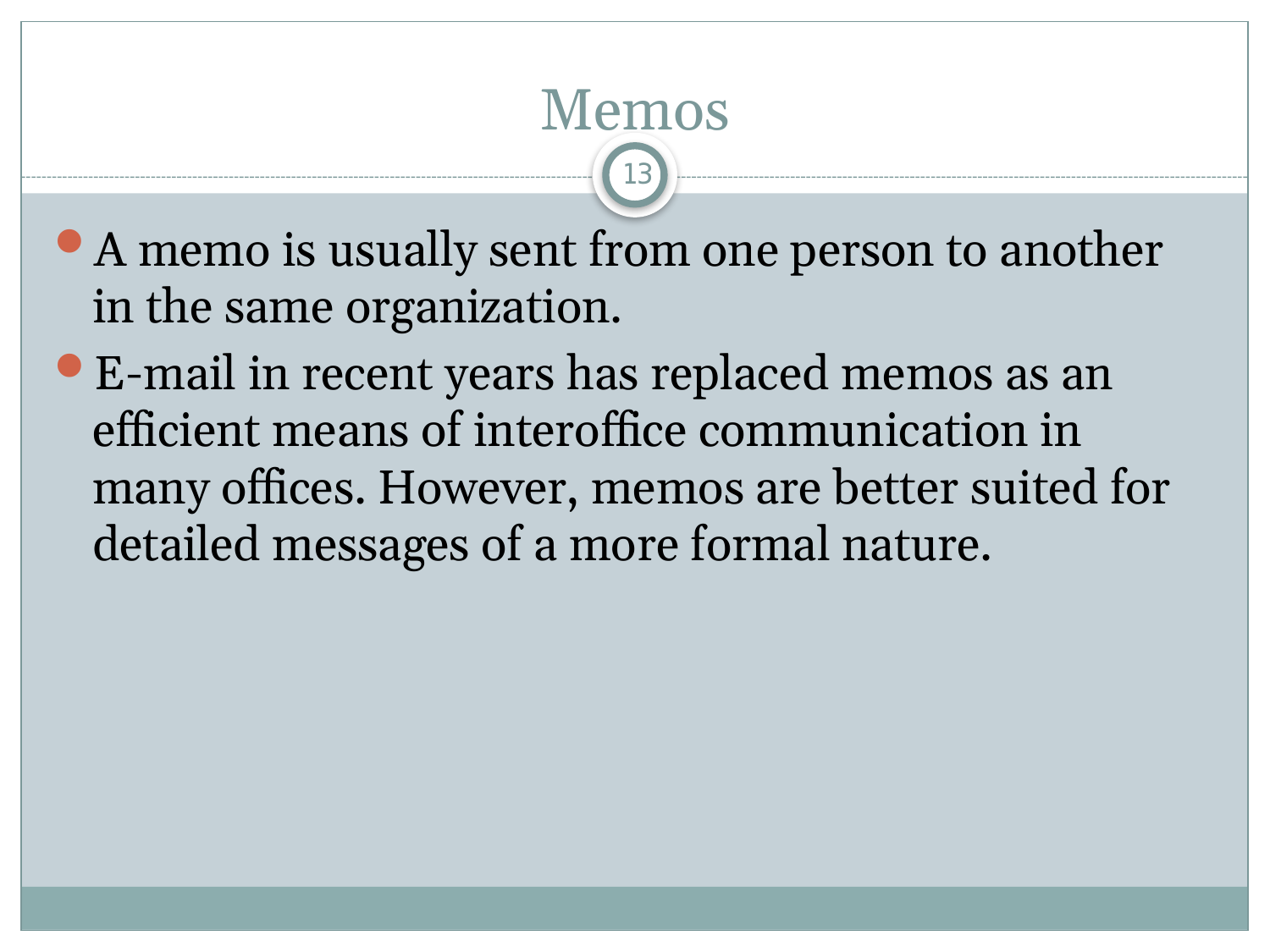

# Memos
13
A memo is usually sent from one person to another in the same organization.
E-mail in recent years has replaced memos as an efficient means of interoffice communication in many offices. However, memos are better suited for detailed messages of a more formal nature.